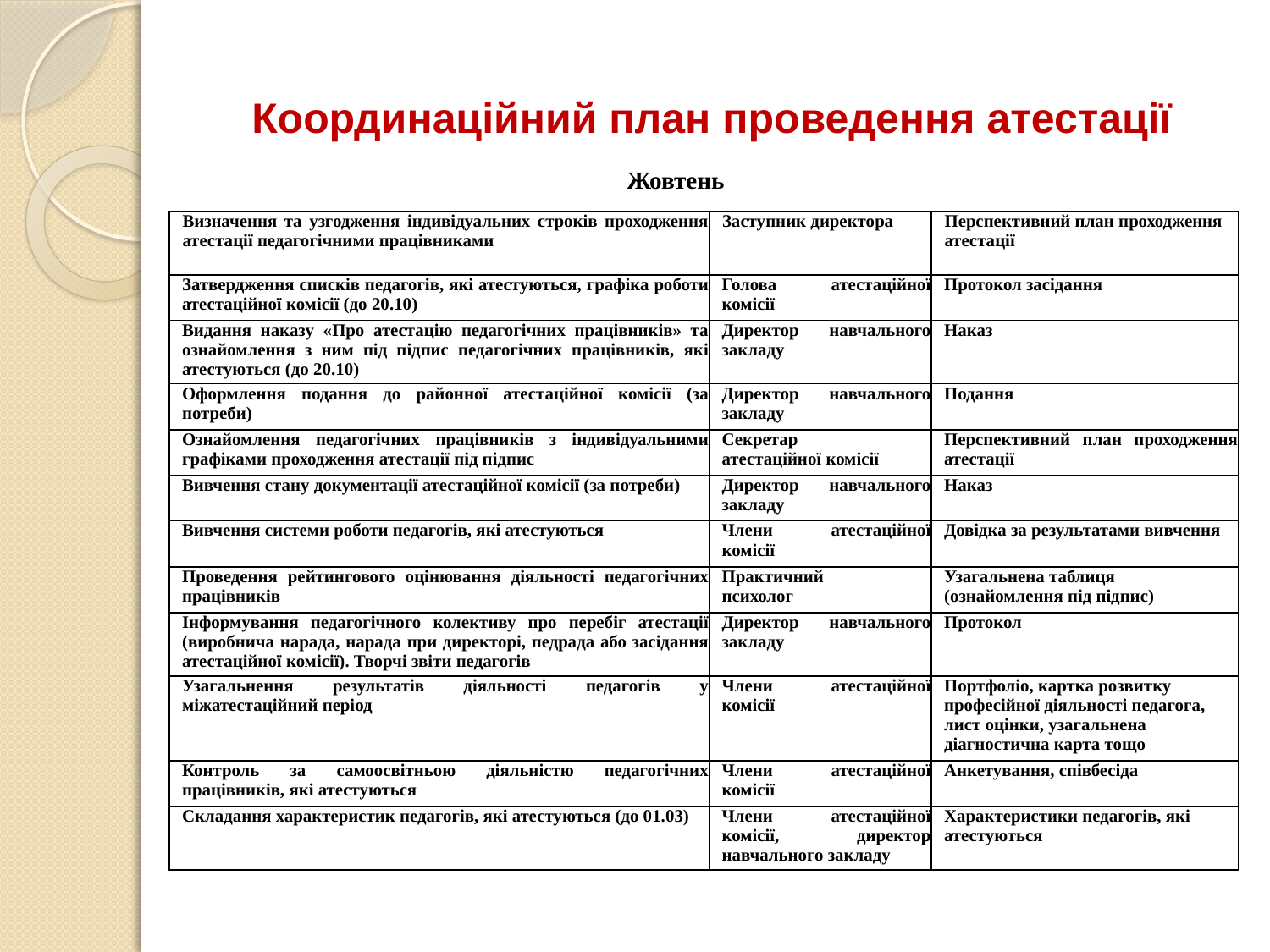

# Координаційний план проведення атестації
Жовтень
| Визначення та узгодження індивідуальних строків проходження атестації педагогічними працівниками | Заступник директора | Перспективний план проходження атестації |
| --- | --- | --- |
| Затвердження списків педагогів, які атестуються, графіка роботи атестаційної комісії (до 20.10) | Голова атестаційної комісії | Протокол засідання |
| --- | --- | --- |
| Видання наказу «Про атестацію педагогічних працівників» та ознайомлення з ним під підпис педагогічних працівників, які атестуються (до 20.10) | Директор навчального закладу | Наказ |
| Оформлення подання до районної атестаційної комісії (за потреби) | Директор навчального закладу | Подання |
| Ознайомлення педагогічних працівників з індивідуальними графіками проходження атестації під підпис | Секретар атестаційної комісії | Перспективний план проходження атестації |
| Вивчення стану документації атестаційної комісії (за потреби) | Директор навчального закладу | Наказ |
| Вивчення системи роботи педагогів, які атестуються | Члени атестаційної комісії | Довідка за результатами вивчення |
| Проведення рейтингового оцінювання діяльності педагогічних працівників | Практичний психолог | Узагальнена таблиця (ознайомлення під підпис) |
| Інформування педагогічного колективу про перебіг атестації (виробнича нарада, нарада при директорі, педрада або засідання атестаційної комісії). Творчі звіти педагогів | Директор навчального закладу | Протокол |
| Узагальнення результатів діяльності педагогів у міжатестаційний період | Члени атестаційної комісії | Портфоліо, картка розвитку професійної діяльності педагога, лист оцінки, узагальнена діагностична карта тощо |
| Контроль за самоосвітньою діяльністю педагогічних працівників, які атестуються | Члени атестаційної комісії | Анкетування, співбесіда |
| Складання характеристик педагогів, які атестуються (до 01.03) | Члени атестаційної комісії, директор навчального закладу | Характеристики педагогів, які атестуються |